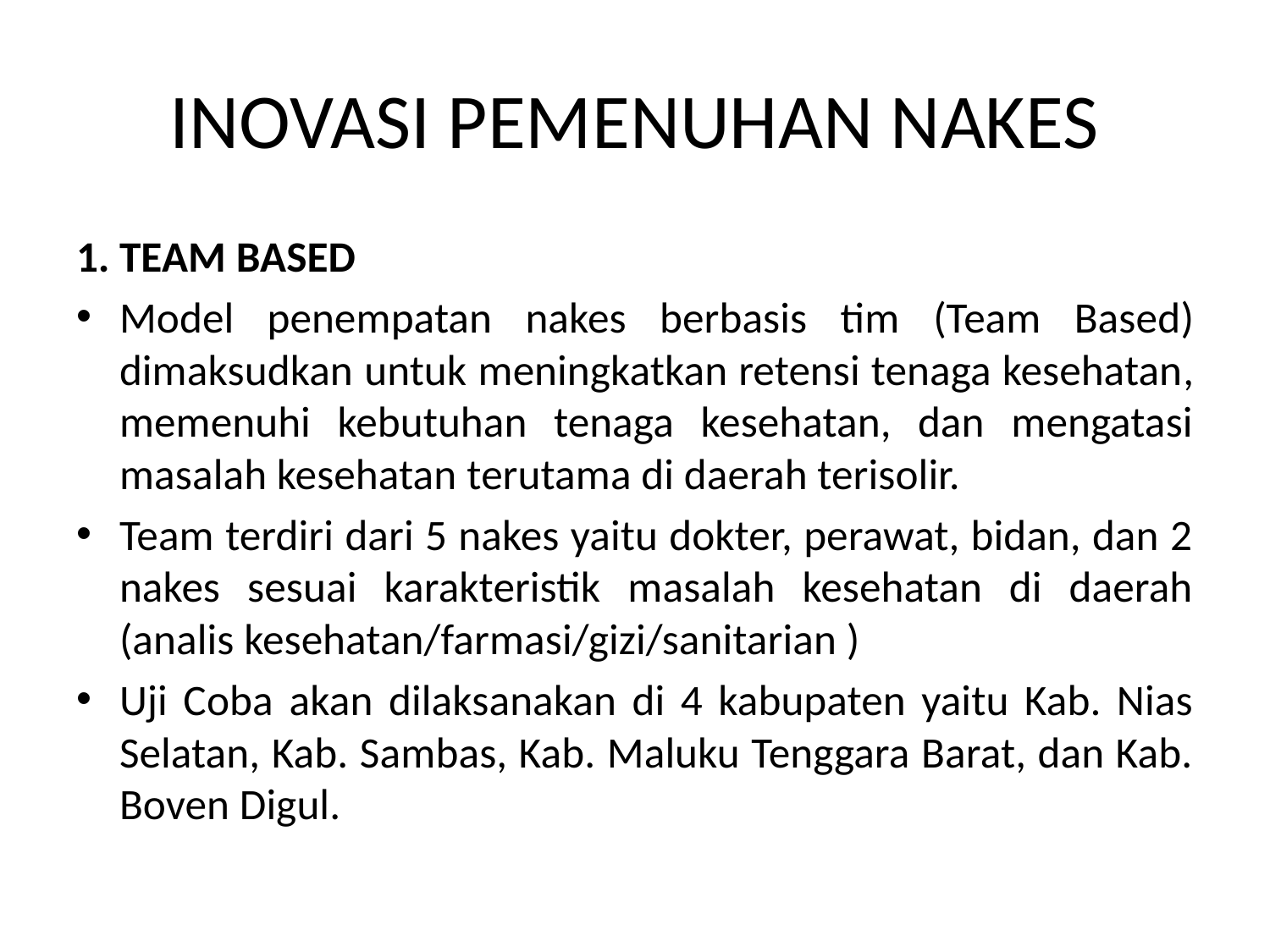

# INOVASI PEMENUHAN NAKES
1.	TEAM BASED
Model penempatan nakes berbasis tim (Team Based) dimaksudkan untuk meningkatkan retensi tenaga kesehatan, memenuhi kebutuhan tenaga kesehatan, dan mengatasi masalah kesehatan terutama di daerah terisolir.
Team terdiri dari 5 nakes yaitu dokter, perawat, bidan, dan 2 nakes sesuai karakteristik masalah kesehatan di daerah (analis kesehatan/farmasi/gizi/sanitarian )
Uji Coba akan dilaksanakan di 4 kabupaten yaitu Kab. Nias Selatan, Kab. Sambas, Kab. Maluku Tenggara Barat, dan Kab. Boven Digul.